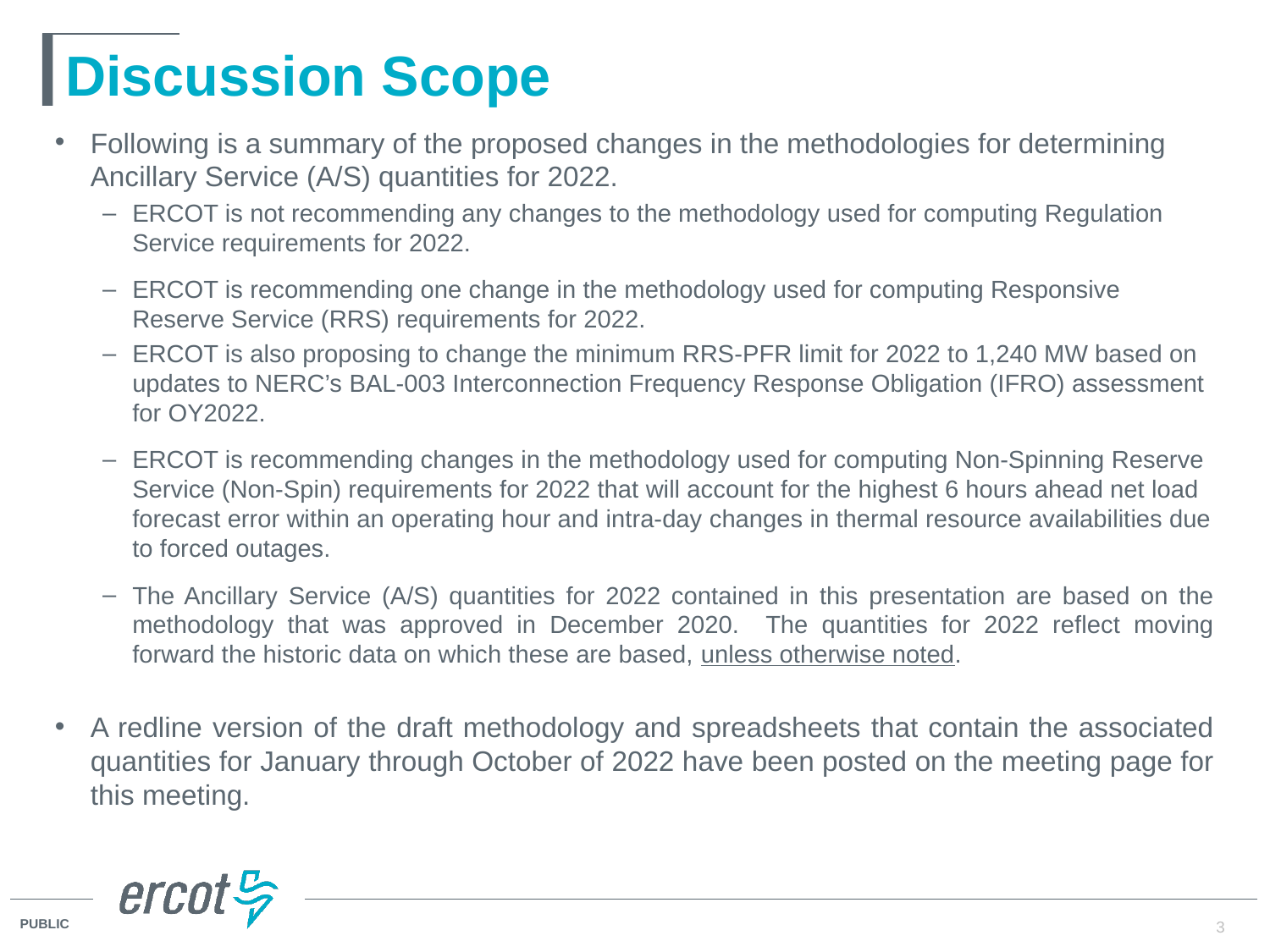

# Discussion Scope
Following is a summary of the proposed changes in the methodologies for determining Ancillary Service (A/S) quantities for 2022.
ERCOT is not recommending any changes to the methodology used for computing Regulation Service requirements for 2022.

ERCOT is recommending one change in the methodology used for computing Responsive Reserve Service (RRS) requirements for 2022.
ERCOT is also proposing to change the minimum RRS-PFR limit for 2022 to 1,240 MW based on updates to NERC’s BAL-003 Interconnection Frequency Response Obligation (IFRO) assessment for OY2022.

ERCOT is recommending changes in the methodology used for computing Non-Spinning Reserve Service (Non-Spin) requirements for 2022 that will account for the highest 6 hours ahead net load forecast error within an operating hour and intra-day changes in thermal resource availabilities due to forced outages.

The Ancillary Service (A/S) quantities for 2022 contained in this presentation are based on the methodology that was approved in December 2020.  The quantities for 2022 reflect moving forward the historic data on which these are based, unless otherwise noted.

A redline version of the draft methodology and spreadsheets that contain the associated quantities for January through October of 2022 have been posted on the meeting page for this meeting.
3